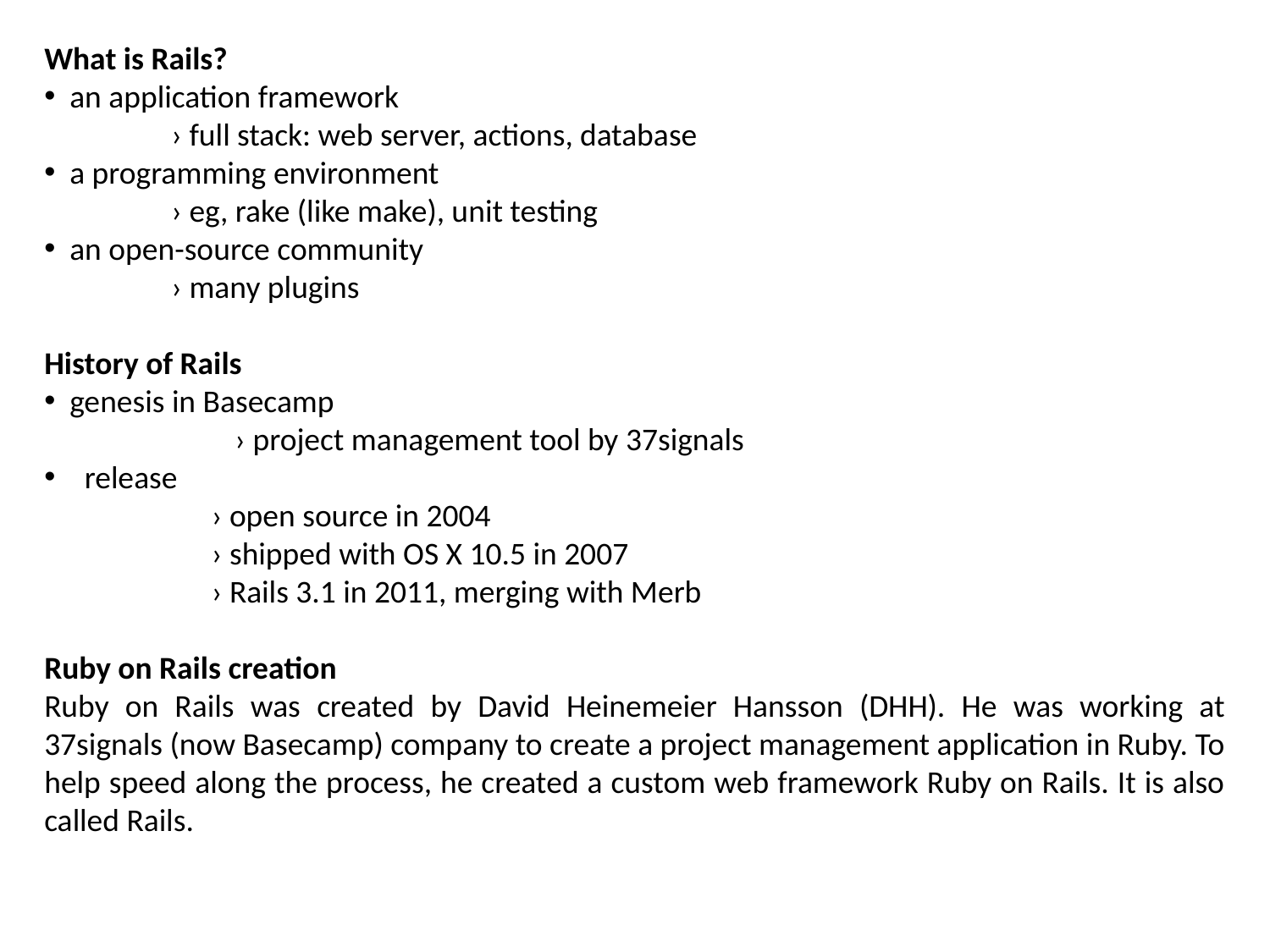

What is Rails?
  an application framework
	› full stack: web server, actions, database
  a programming environment
	› eg, rake (like make), unit testing
  an open-source community
	› many plugins

History of Rails
  genesis in Basecamp
	› project management tool by 37signals
release
		› open source in 2004
		› shipped with OS X 10.5 in 2007
		› Rails 3.1 in 2011, merging with Merb

Ruby on Rails creation
Ruby on Rails was created by David Heinemeier Hansson (DHH). He was working at 37signals (now Basecamp) company to create a project management application in Ruby. To help speed along the process, he created a custom web framework Ruby on Rails. It is also called Rails.